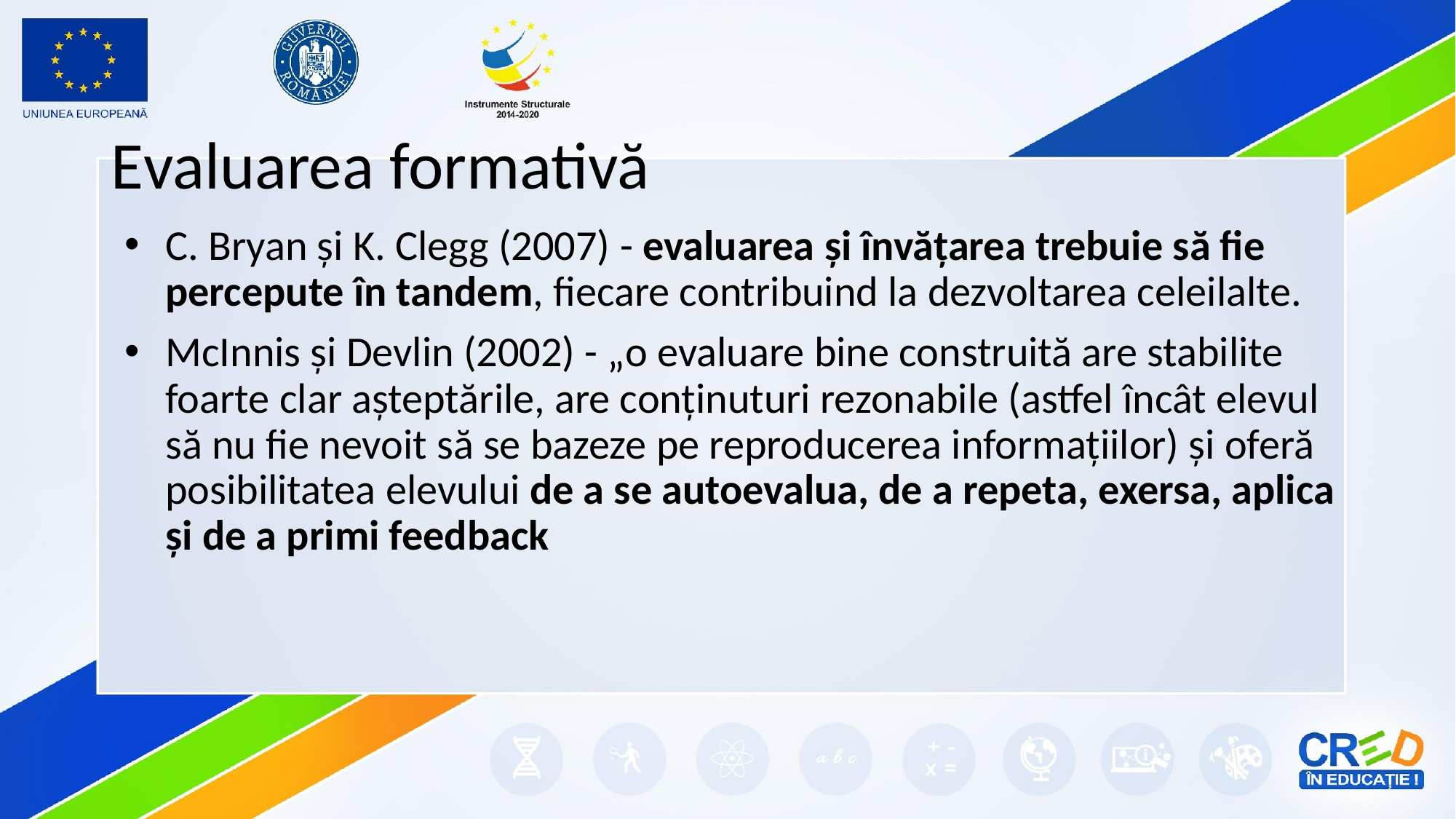

# Evaluarea formativă
C. Bryan și K. Clegg (2007) - evaluarea și învățarea trebuie să fie percepute în tandem, fiecare contribuind la dezvoltarea celeilalte.
McInnis și Devlin (2002) - „o evaluare bine construită are stabilite foarte clar așteptările, are conținuturi rezonabile (astfel încât elevul să nu fie nevoit să se bazeze pe reproducerea informațiilor) și oferă posibilitatea elevului de a se autoevalua, de a repeta, exersa, aplica și de a primi feedback